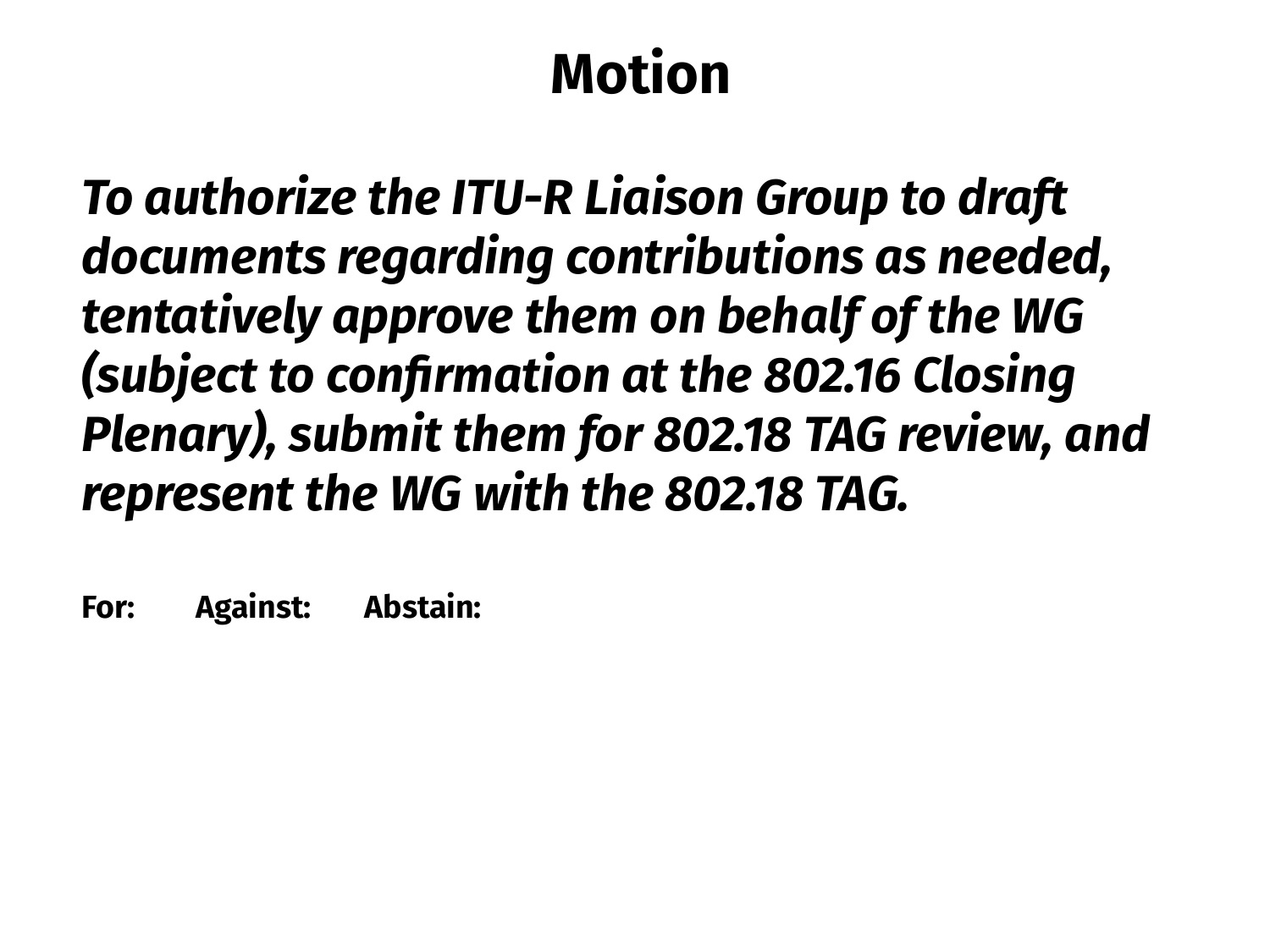

Motion
To authorize the ITU-R Liaison Group to draft documents regarding contributions as needed, tentatively approve them on behalf of the WG (subject to confirmation at the 802.16 Closing Plenary), submit them for 802.18 TAG review, and represent the WG with the 802.18 TAG.

For:        Against:       Abstain: